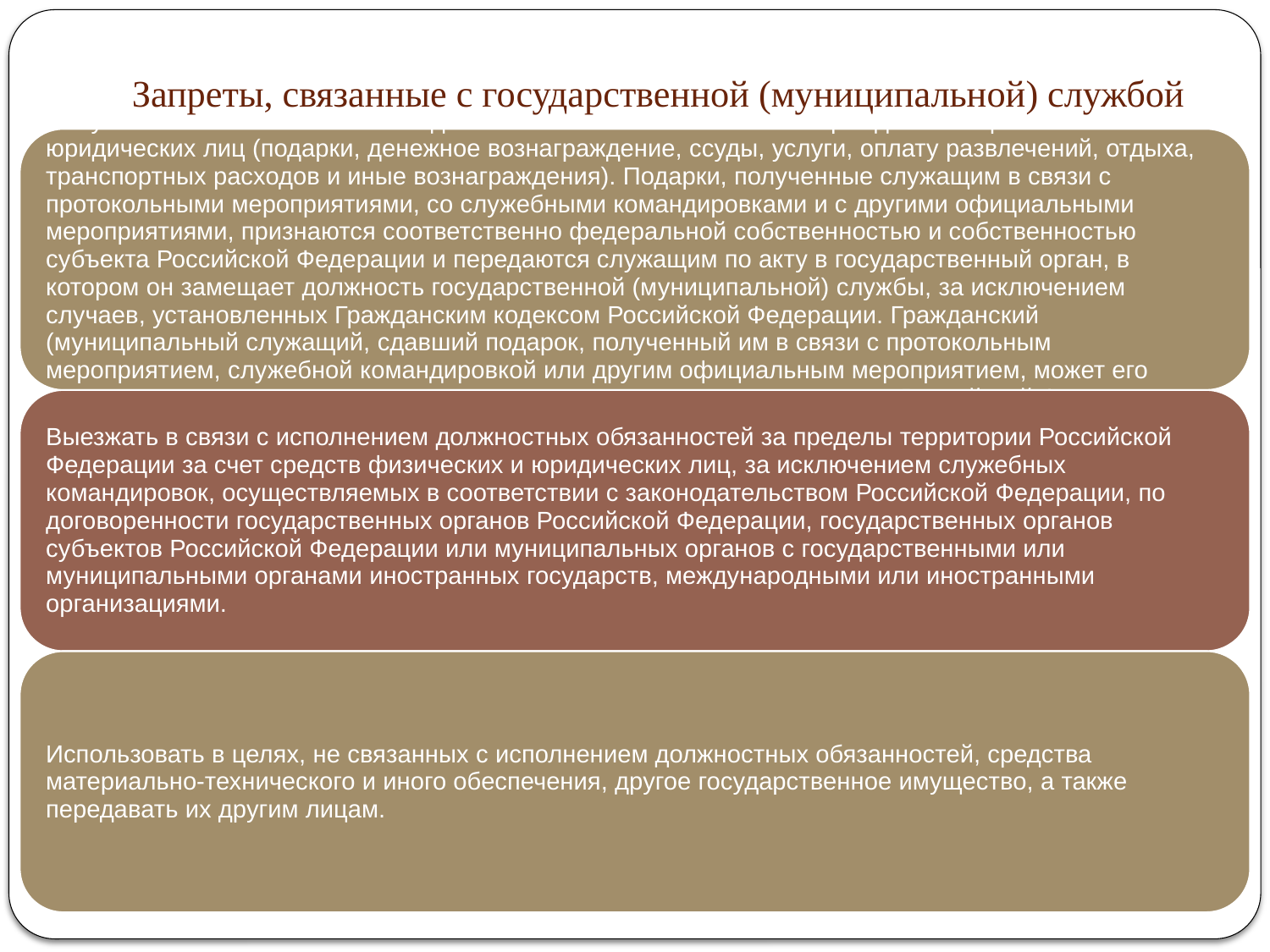

# Запреты, связанные с государственной (муниципальной) службой
Получать в связи с исполнением должностных обязанностей вознаграждения от физических и юридических лиц (подарки, денежное вознаграждение, ссуды, услуги, оплату развлечений, отдыха, транспортных расходов и иные вознаграждения). Подарки, полученные служащим в связи с протокольными мероприятиями, со служебными командировками и с другими официальными мероприятиями, признаются соответственно федеральной собственностью и собственностью субъекта Российской Федерации и передаются служащим по акту в государственный орган, в котором он замещает должность государственной (муниципальной) службы, за исключением случаев, установленных Гражданским кодексом Российской Федерации. Гражданский (муниципальный служащий, сдавший подарок, полученный им в связи с протокольным мероприятием, служебной командировкой или другим официальным мероприятием, может его выкупить в порядке, устанавливаемом нормативными правовыми актами Российской Федерации.
Выезжать в связи с исполнением должностных обязанностей за пределы территории Российской Федерации за счет средств физических и юридических лиц, за исключением служебных командировок, осуществляемых в соответствии с законодательством Российской Федерации, по договоренности государственных органов Российской Федерации, государственных органов субъектов Российской Федерации или муниципальных органов с государственными или муниципальными органами иностранных государств, международными или иностранными организациями.
Использовать в целях, не связанных с исполнением должностных обязанностей, средства материально-технического и иного обеспечения, другое государственное имущество, а также передавать их другим лицам.